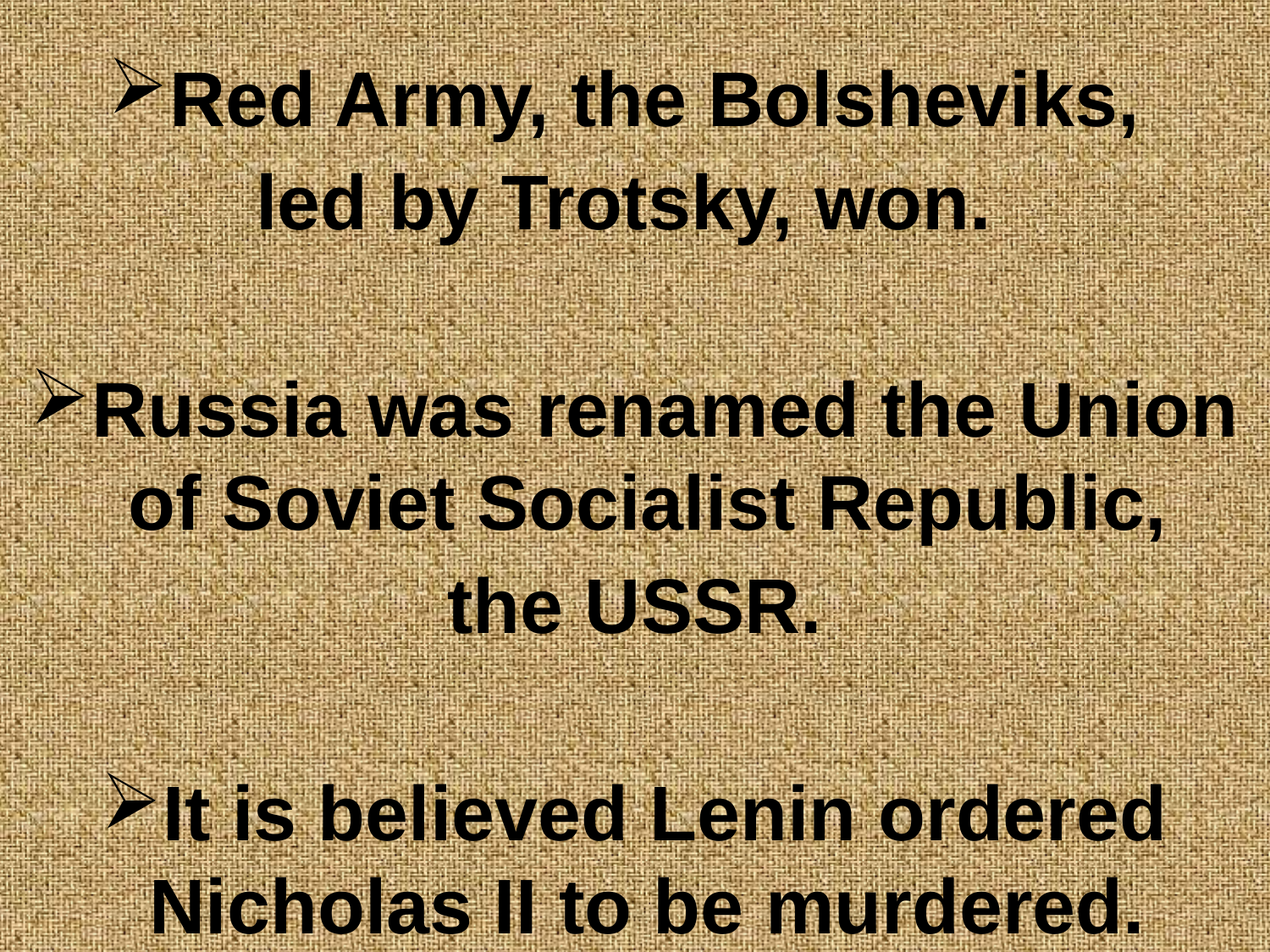

Red Army, the Bolsheviks,
led by Trotsky, won.

Russia was renamed the Union of Soviet Socialist Republic,
the USSR.

It is believed Lenin ordered Nicholas II to be murdered.